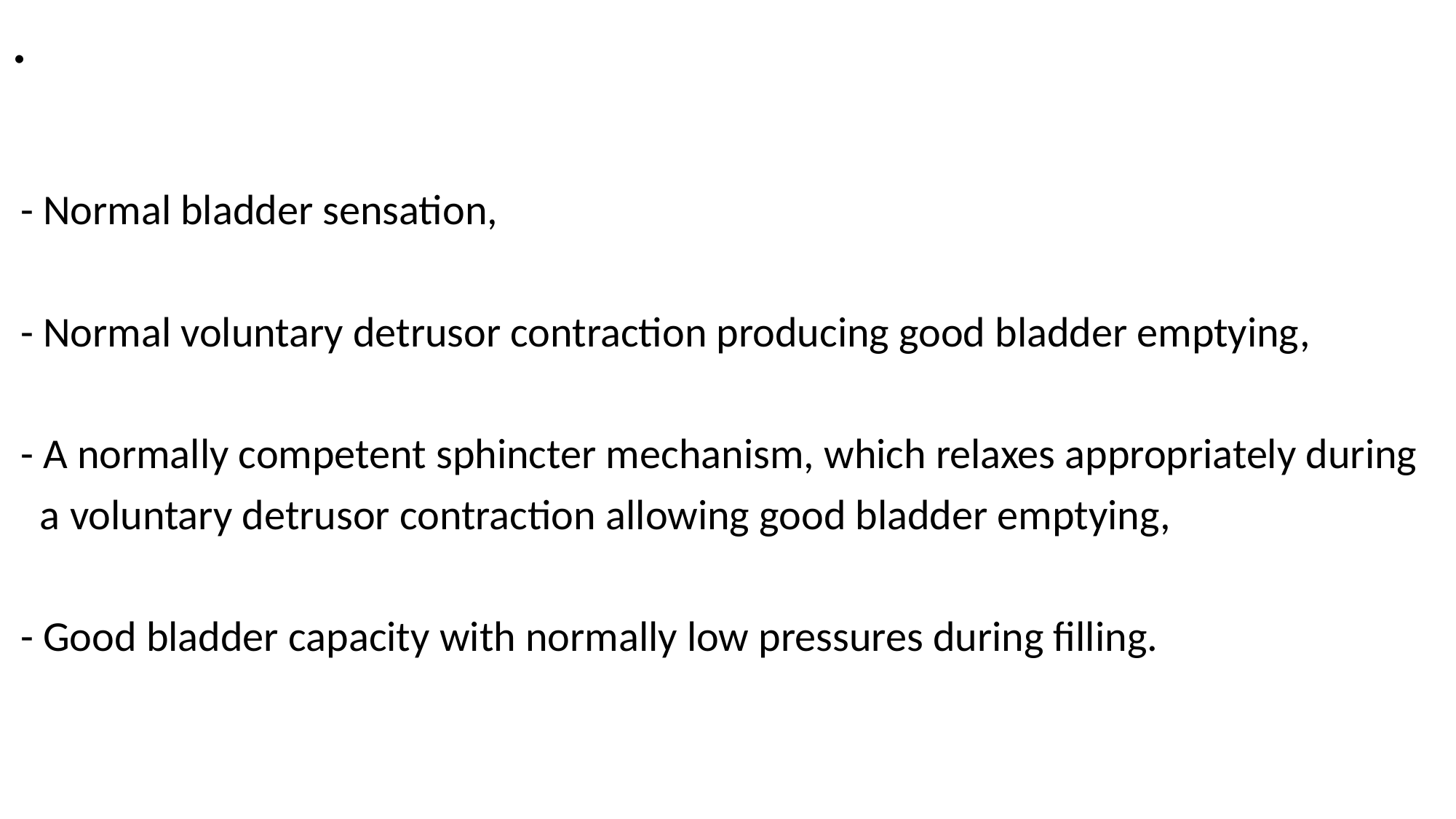

# .

 - Normal bladder sensation,

 - Normal voluntary detrusor contraction producing good bladder emptying,

 - A normally competent sphincter mechanism, which relaxes appropriately during
   a voluntary detrusor contraction allowing good bladder emptying,

 - Good bladder capacity with normally low pressures during filling.